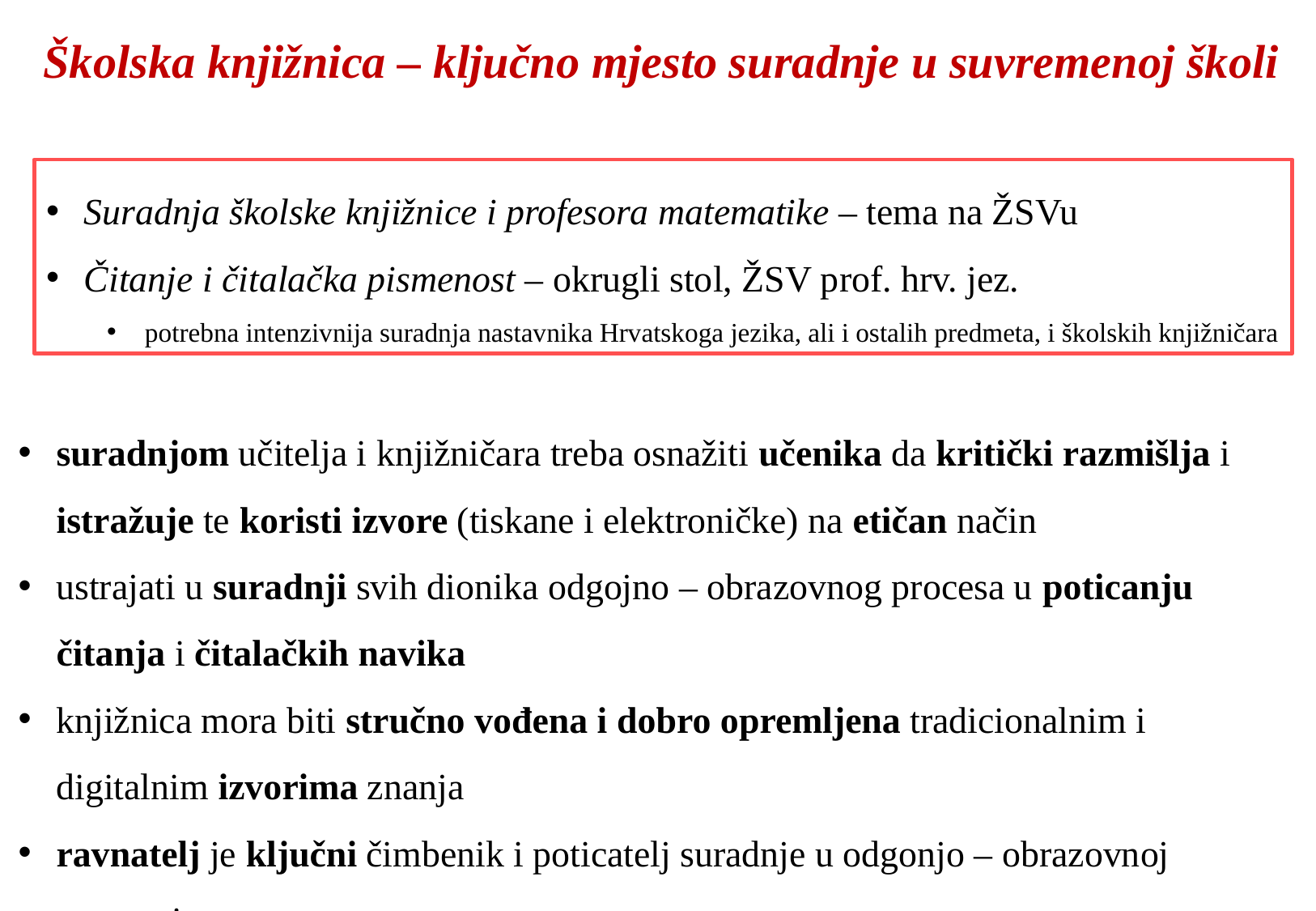

Školska knjižnica – ključno mjesto suradnje u suvremenoj školi
Suradnja školske knjižnice i profesora matematike – tema na ŽSVu
Čitanje i čitalačka pismenost – okrugli stol, ŽSV prof. hrv. jez.
potrebna intenzivnija suradnja nastavnika Hrvatskoga jezika, ali i ostalih predmeta, i školskih knjižničara
suradnjom učitelja i knjižničara treba osnažiti učenika da kritički razmišlja i istražuje te koristi izvore (tiskane i elektroničke) na etičan način
ustrajati u suradnji svih dionika odgojno – obrazovnog procesa u poticanju čitanja i čitalačkih navika
knjižnica mora biti stručno vođena i dobro opremljena tradicionalnim i digitalnim izvorima znanja
ravnatelj je ključni čimbenik i poticatelj suradnje u odgonjo – obrazovnoj ustanovi